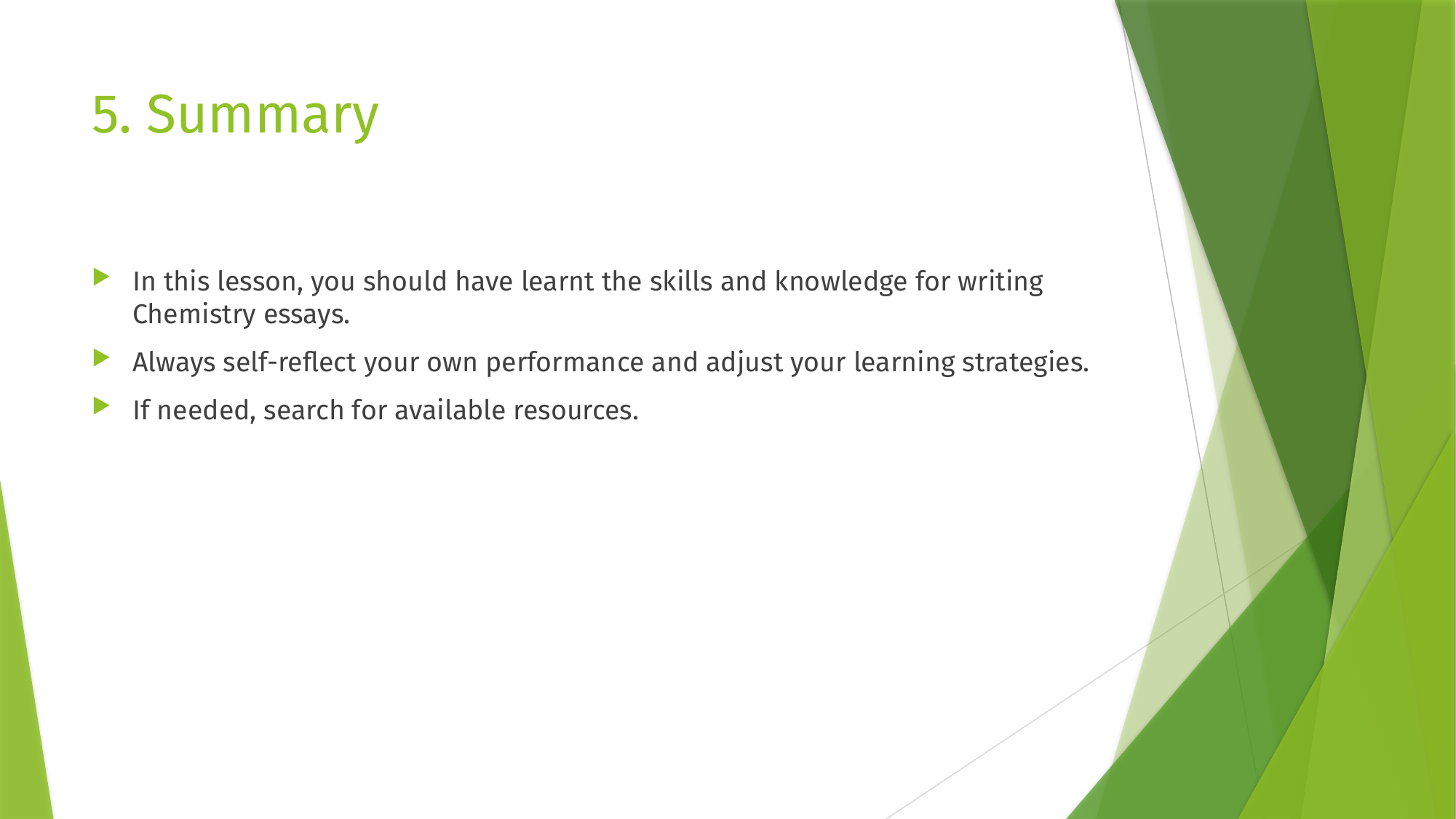

# 5. Summary
In this lesson, you should have learnt the skills and knowledge for writing Chemistry essays.
Always self-reflect your own performance and adjust your learning strategies.
If needed, search for available resources.